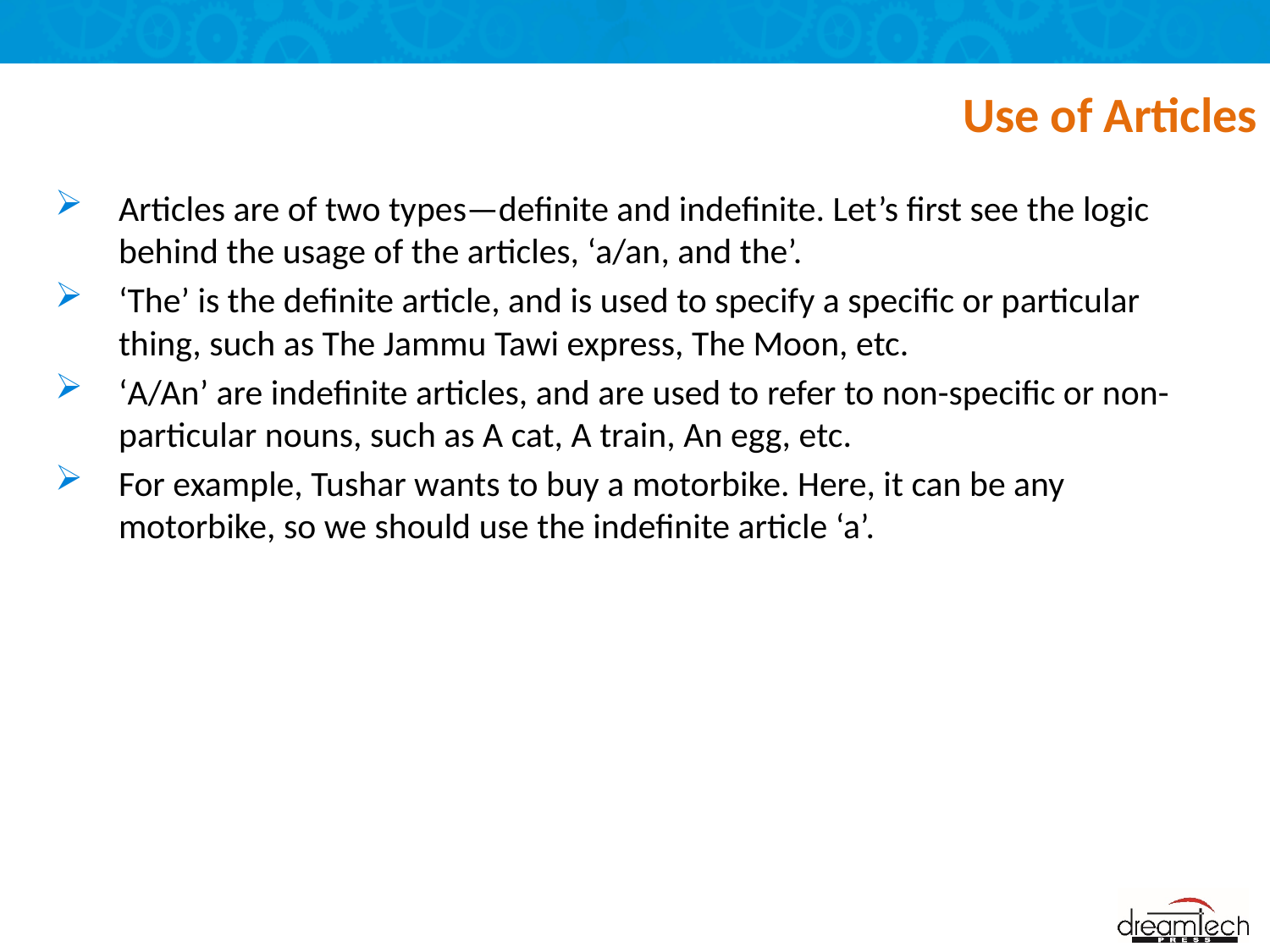

# Use of Articles
Articles are of two types—definite and indefinite. Let’s first see the logic behind the usage of the articles, ‘a/an, and the’.
‘The’ is the definite article, and is used to specify a specific or particular thing, such as The Jammu Tawi express, The Moon, etc.
‘A/An’ are indefinite articles, and are used to refer to non-specific or non-particular nouns, such as A cat, A train, An egg, etc.
For example, Tushar wants to buy a motorbike. Here, it can be any motorbike, so we should use the indefinite article ‘a’.